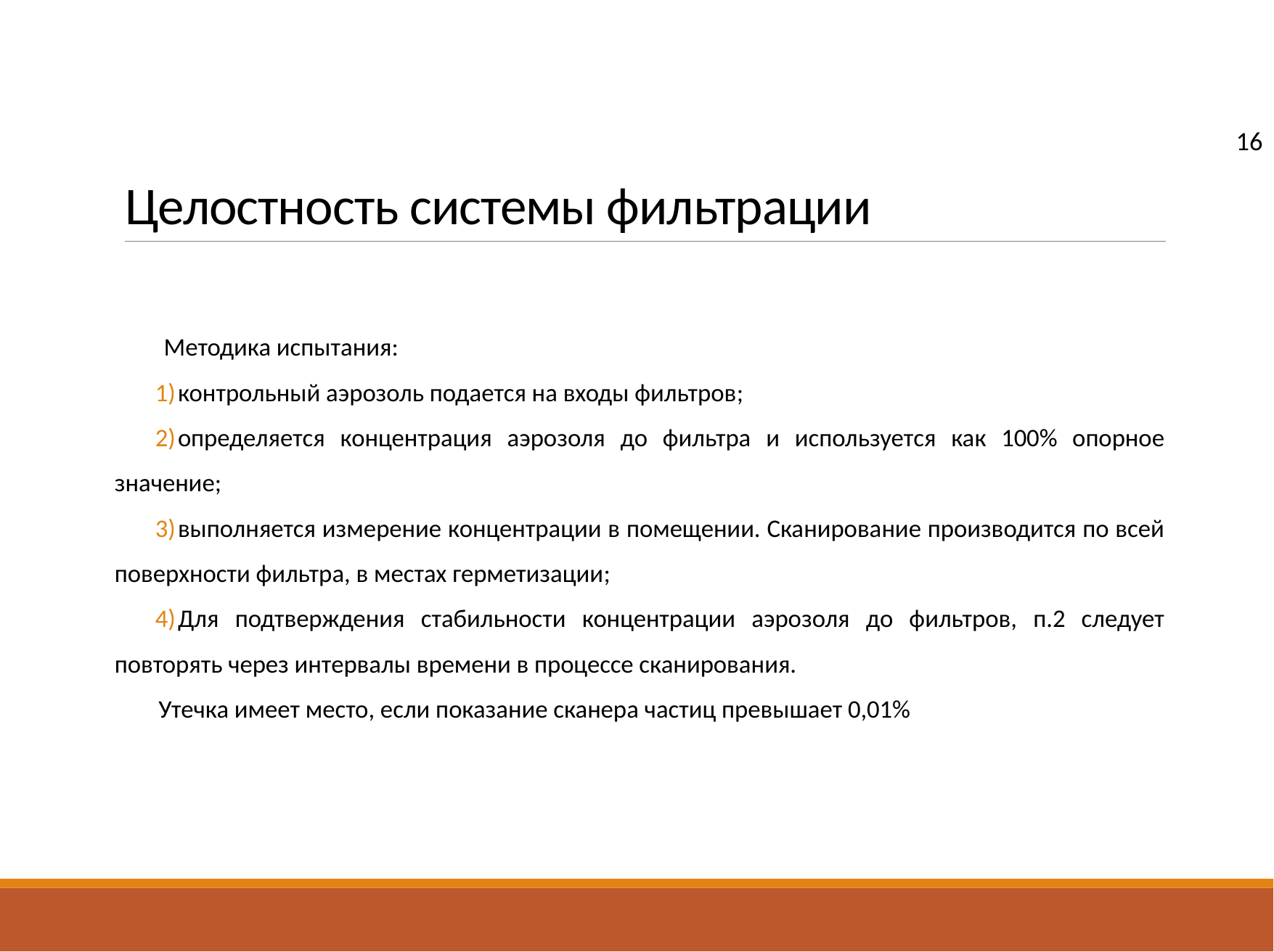

# Целостность системы фильтрации
16
Методика испытания:
контрольный аэрозоль подается на входы фильтров;
определяется концентрация аэрозоля до фильтра и используется как 100% опорное значение;
выполняется измерение концентрации в помещении. Сканирование производится по всей поверхности фильтра, в местах герметизации;
Для подтверждения стабильности концентрации аэрозоля до фильтров, п.2 следует повторять через интервалы времени в процессе сканирования.
Утечка имеет место, если показание сканера частиц превышает 0,01%